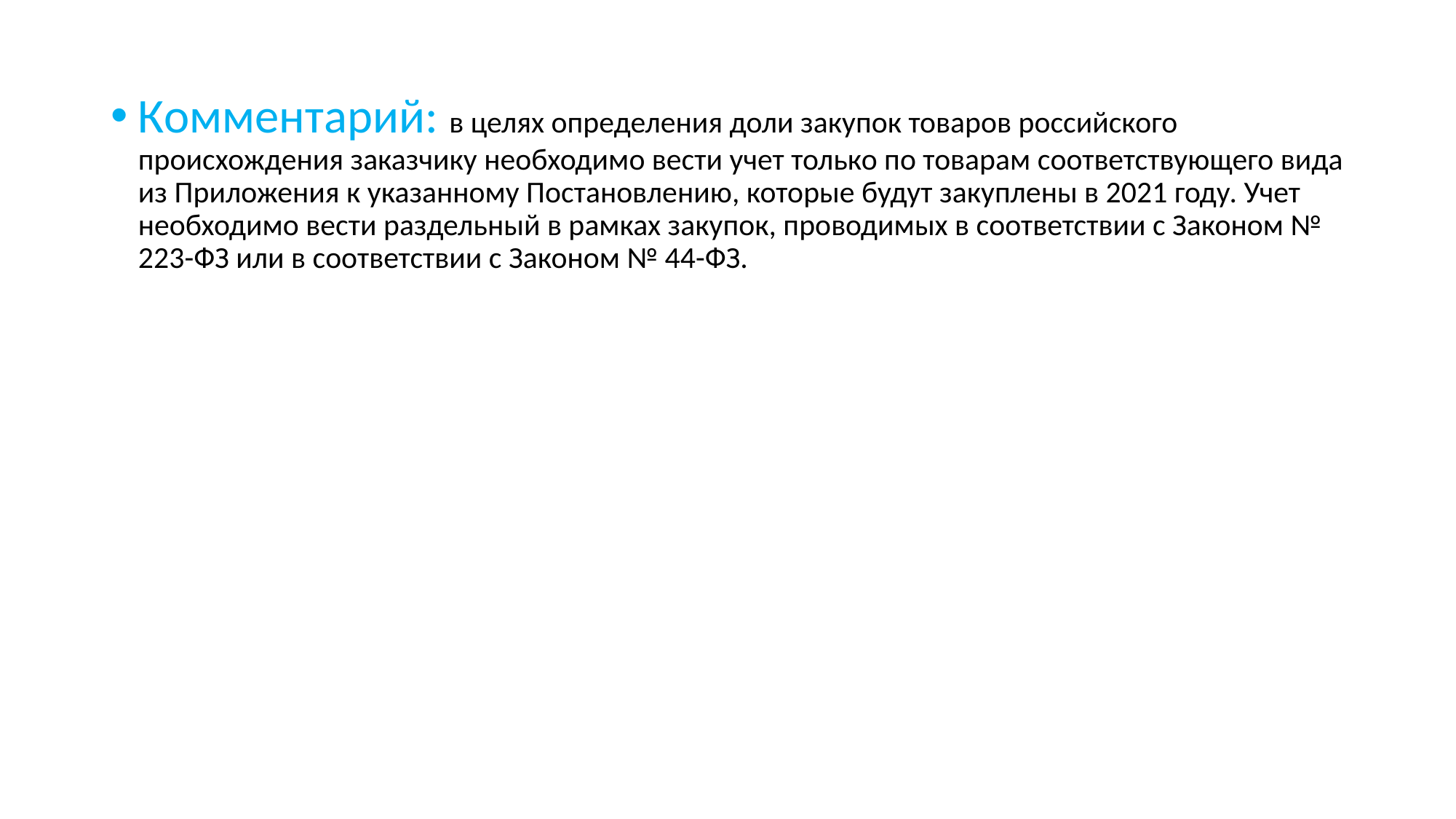

Комментарий: в целях определения доли закупок товаров российского происхождения заказчику необходимо вести учет только по товарам соответствующего вида из Приложения к указанному Постановлению, которые будут закуплены в 2021 году. Учет необходимо вести раздельный в рамках закупок, проводимых в соответствии с Законом № 223-ФЗ или в соответствии с Законом № 44-ФЗ.